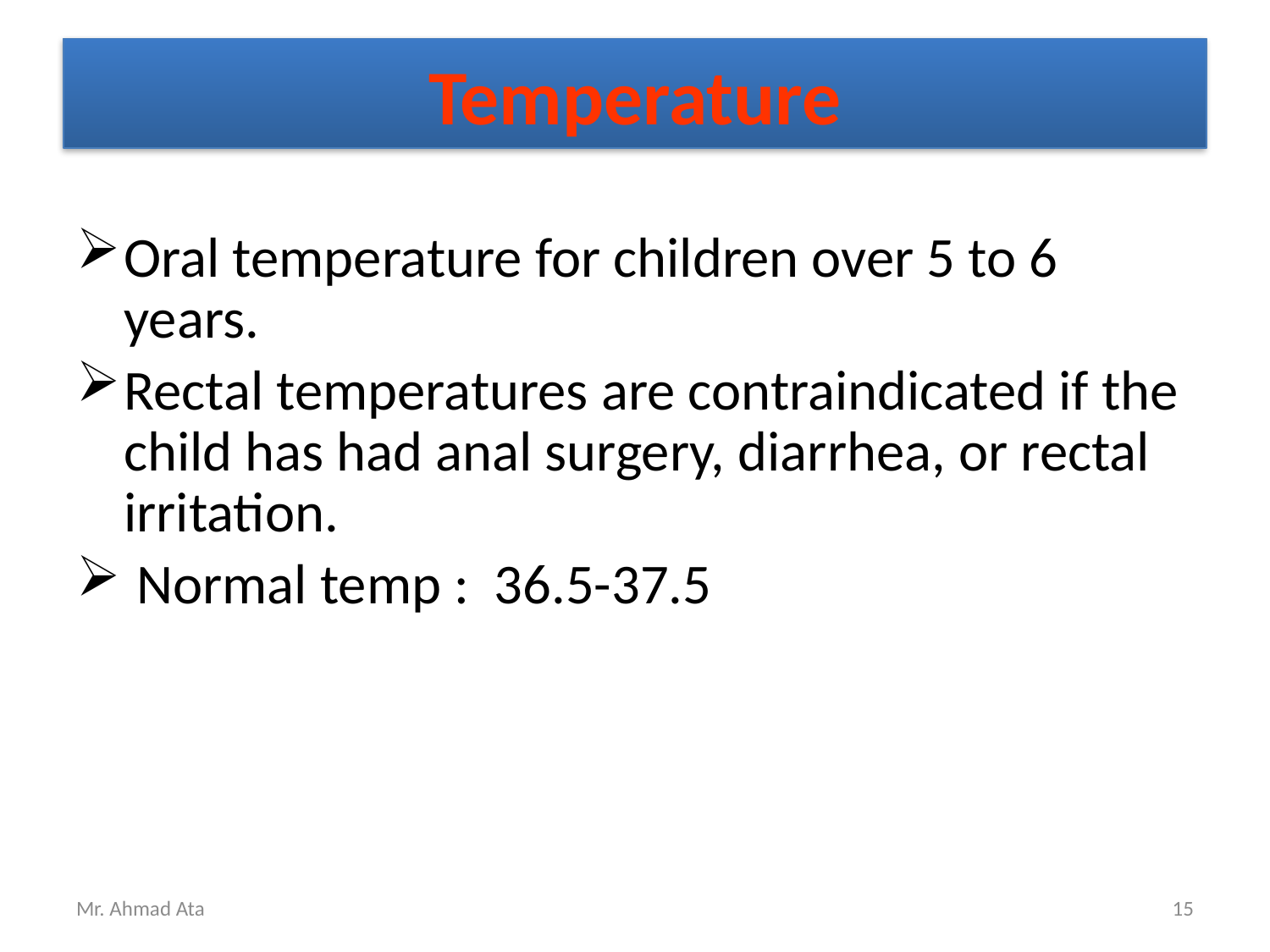

# Temperature
Oral temperature for children over 5 to 6 years.
Rectal temperatures are contraindicated if the child has had anal surgery, diarrhea, or rectal irritation.
 Normal temp :  36.5-37.5
Mr. Ahmad Ata
15